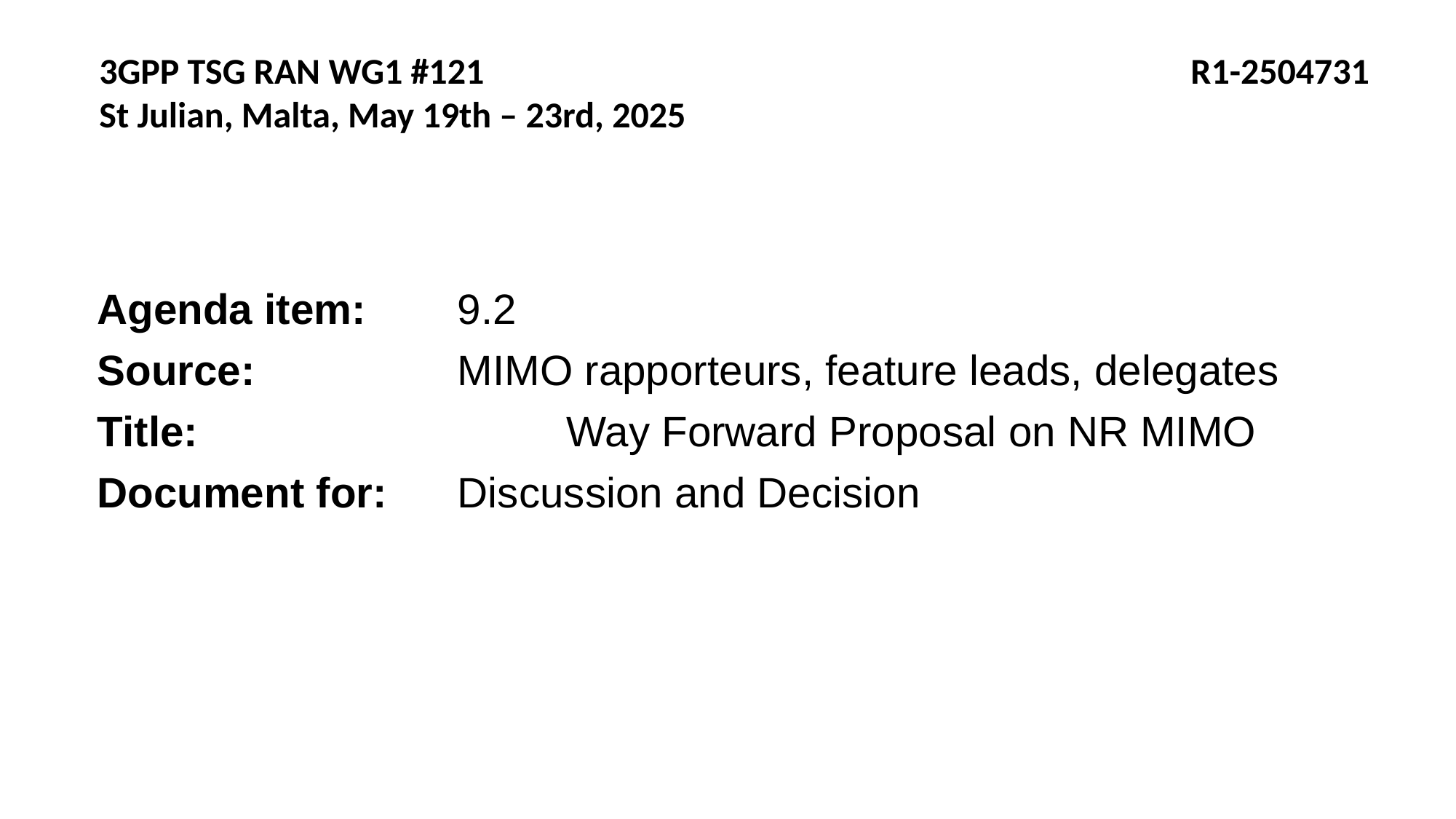

3GPP TSG RAN WG1 #121							R1-2504731
St Julian, Malta, May 19th – 23rd, 2025
Agenda item:	9.2
Source: 		MIMO rapporteurs, feature leads, delegates
Title: 				Way Forward Proposal on NR MIMO
Document for:	Discussion and Decision